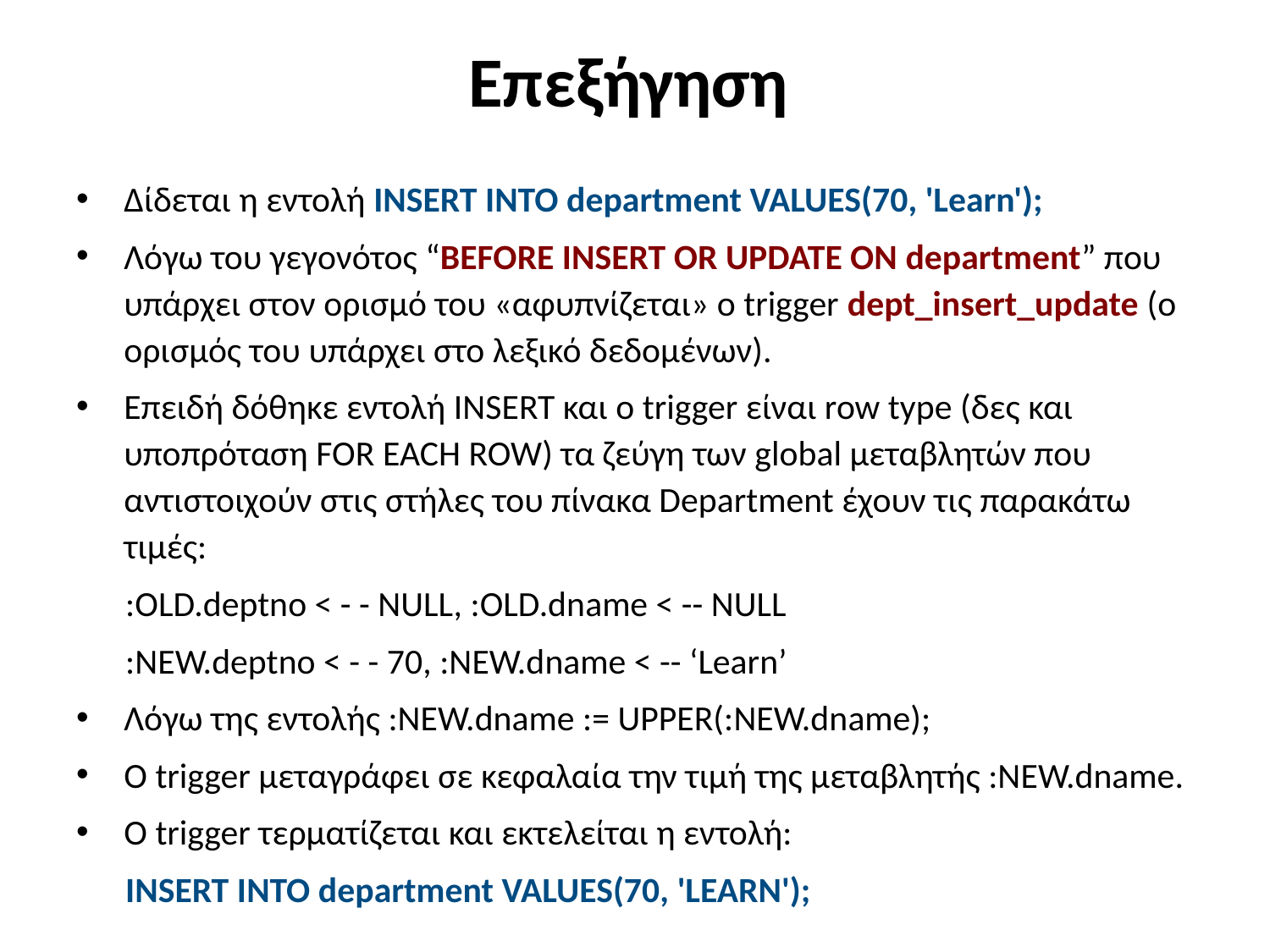

# Επεξήγηση
Δίδεται η εντολή INSERT INTO department VALUES(70, 'Learn');
Λόγω του γεγονότος “BEFORE INSERT OR UPDATE ON department” που υπάρχει στον ορισμό του «αφυπνίζεται» ο trigger dept_insert_update (ο ορισμός του υπάρχει στο λεξικό δεδομένων).
Επειδή δόθηκε εντολή INSERT και ο trigger είναι row type (δες και υποπρόταση FOR EACH ROW) τα ζεύγη των global μεταβλητών που αντιστοιχούν στις στήλες του πίνακα Department έχουν τις παρακάτω τιμές:
:OLD.deptno < - - NULL, :OLD.dname < -- NULL
:NEW.deptno < - - 70, :NEW.dname < -- ‘Learn’
Λόγω της εντολής :NEW.dname := UPPER(:NEW.dname);
O trigger μεταγράφει σε κεφαλαία την τιμή της μεταβλητής :NEW.dname.
Ο trigger τερματίζεται και εκτελείται η εντολή:
INSERT INTO department VALUES(70, 'LEARN');